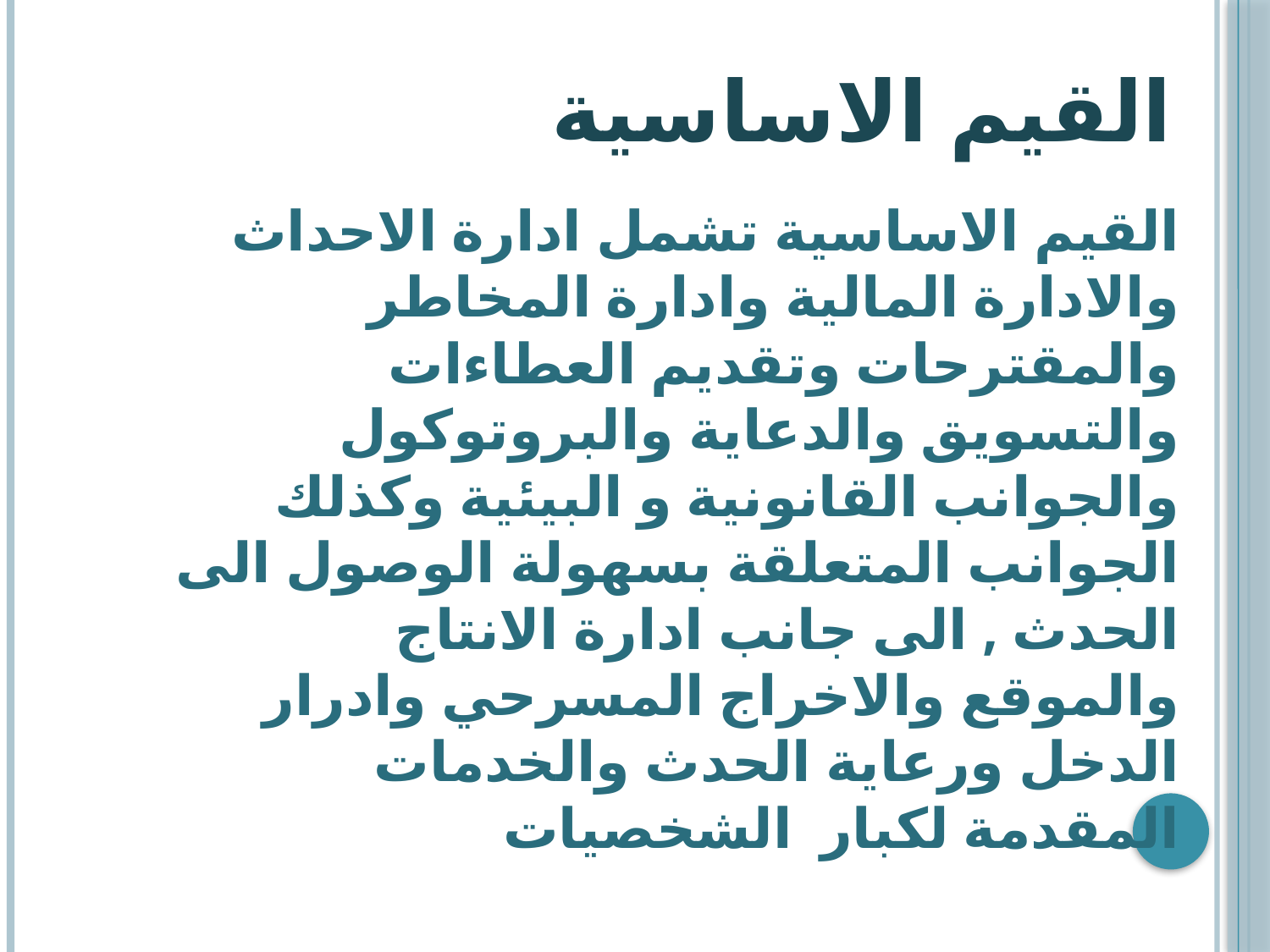

# القيم الاساسية
القيم الاساسية تشمل ادارة الاحداث والادارة المالية وادارة المخاطر والمقترحات وتقديم العطاءات والتسويق والدعاية والبروتوكول والجوانب القانونية و البيئية وكذلك الجوانب المتعلقة بسهولة الوصول الى الحدث , الى جانب ادارة الانتاج والموقع والاخراج المسرحي وادرار الدخل ورعاية الحدث والخدمات المقدمة لكبار  الشخصيات